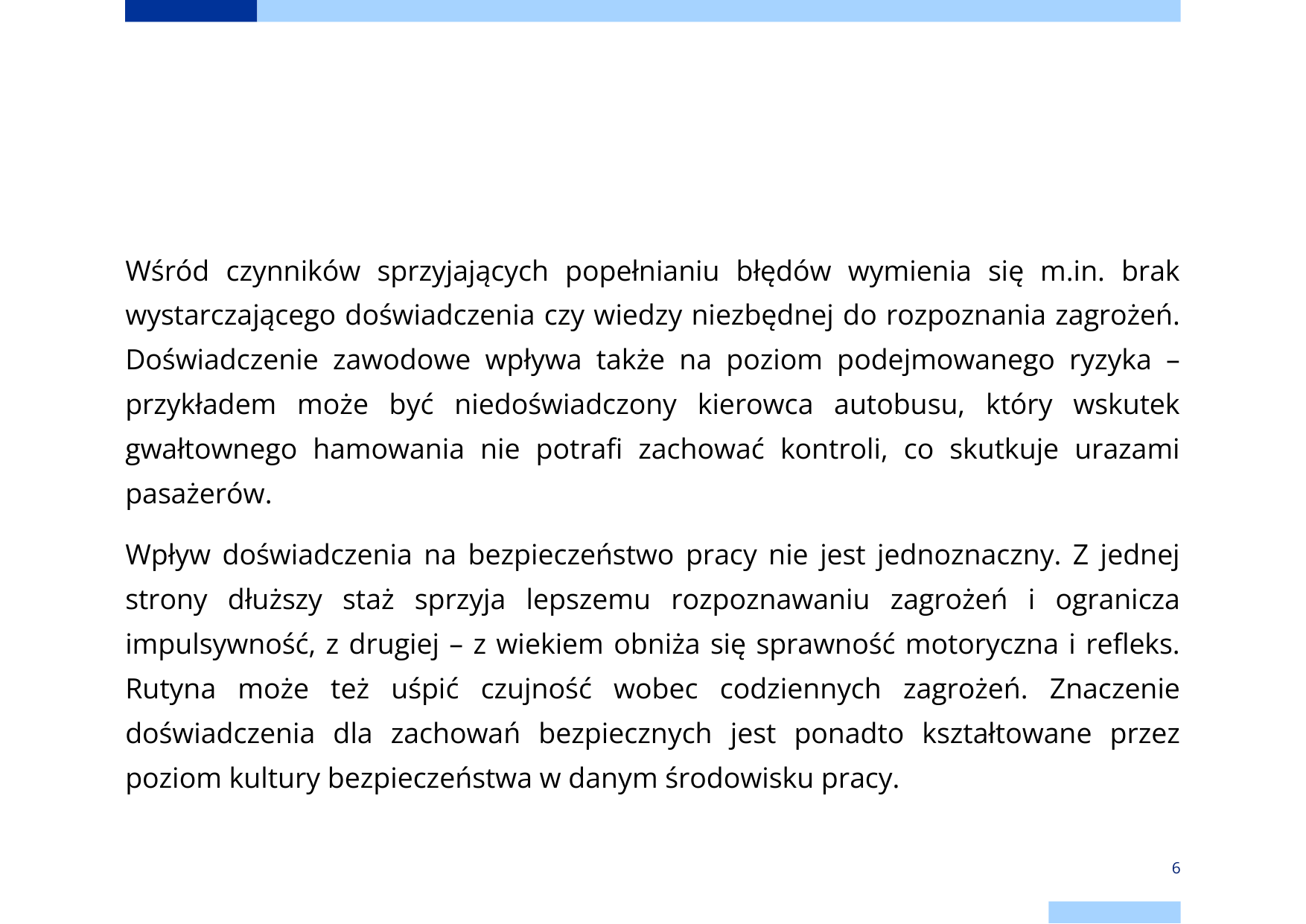

#
Wśród czynników sprzyjających popełnianiu błędów wymienia się m.in. brak wystarczającego doświadczenia czy wiedzy niezbędnej do rozpoznania zagrożeń. Doświadczenie zawodowe wpływa także na poziom podejmowanego ryzyka – przykładem może być niedoświadczony kierowca autobusu, który wskutek gwałtownego hamowania nie potrafi zachować kontroli, co skutkuje urazami pasażerów.
Wpływ doświadczenia na bezpieczeństwo pracy nie jest jednoznaczny. Z jednej strony dłuższy staż sprzyja lepszemu rozpoznawaniu zagrożeń i ogranicza impulsywność, z drugiej – z wiekiem obniża się sprawność motoryczna i refleks. Rutyna może też uśpić czujność wobec codziennych zagrożeń. Znaczenie doświadczenia dla zachowań bezpiecznych jest ponadto kształtowane przez poziom kultury bezpieczeństwa w danym środowisku pracy.
6